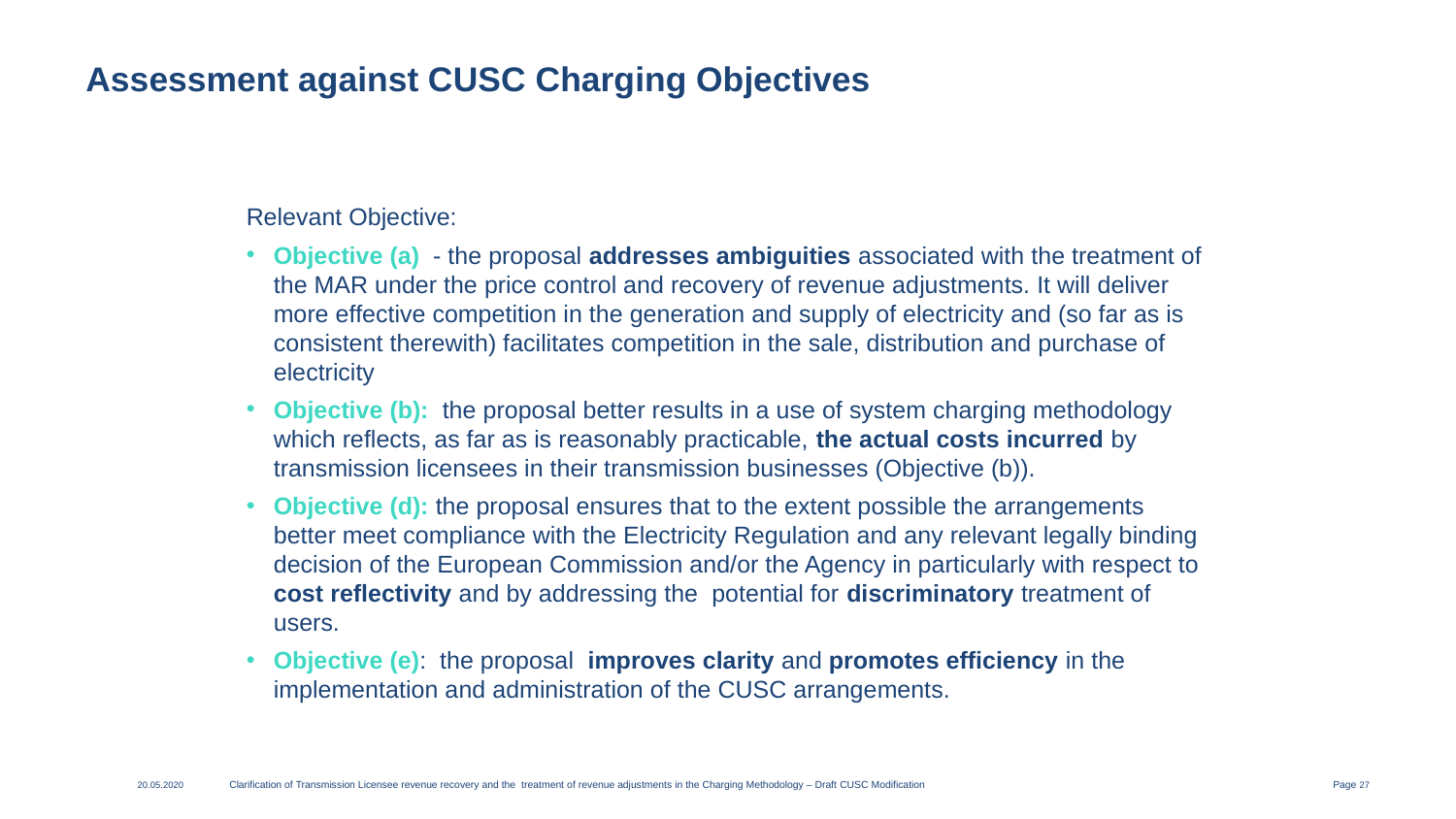

Assessment against CUSC Charging Objectives
Relevant Objective:
Objective (a)  - the proposal addresses ambiguities associated with the treatment of the MAR under the price control and recovery of revenue adjustments. It will deliver more effective competition in the generation and supply of electricity and (so far as is consistent therewith) facilitates competition in the sale, distribution and purchase of electricity
Objective (b):  the proposal better results in a use of system charging methodology which reflects, as far as is reasonably practicable, the actual costs incurred by transmission licensees in their transmission businesses (Objective (b)).
Objective (d): the proposal ensures that to the extent possible the arrangements better meet compliance with the Electricity Regulation and any relevant legally binding decision of the European Commission and/or the Agency in particularly with respect to cost reflectivity and by addressing the  potential for discriminatory treatment of users.
Objective (e):  the proposal  improves clarity and promotes efficiency in the implementation and administration of the CUSC arrangements.

20.05.2020
Clarification of Transmission Licensee revenue recovery and the  treatment of revenue adjustments in the Charging Methodology – Draft CUSC Modification
Page 27